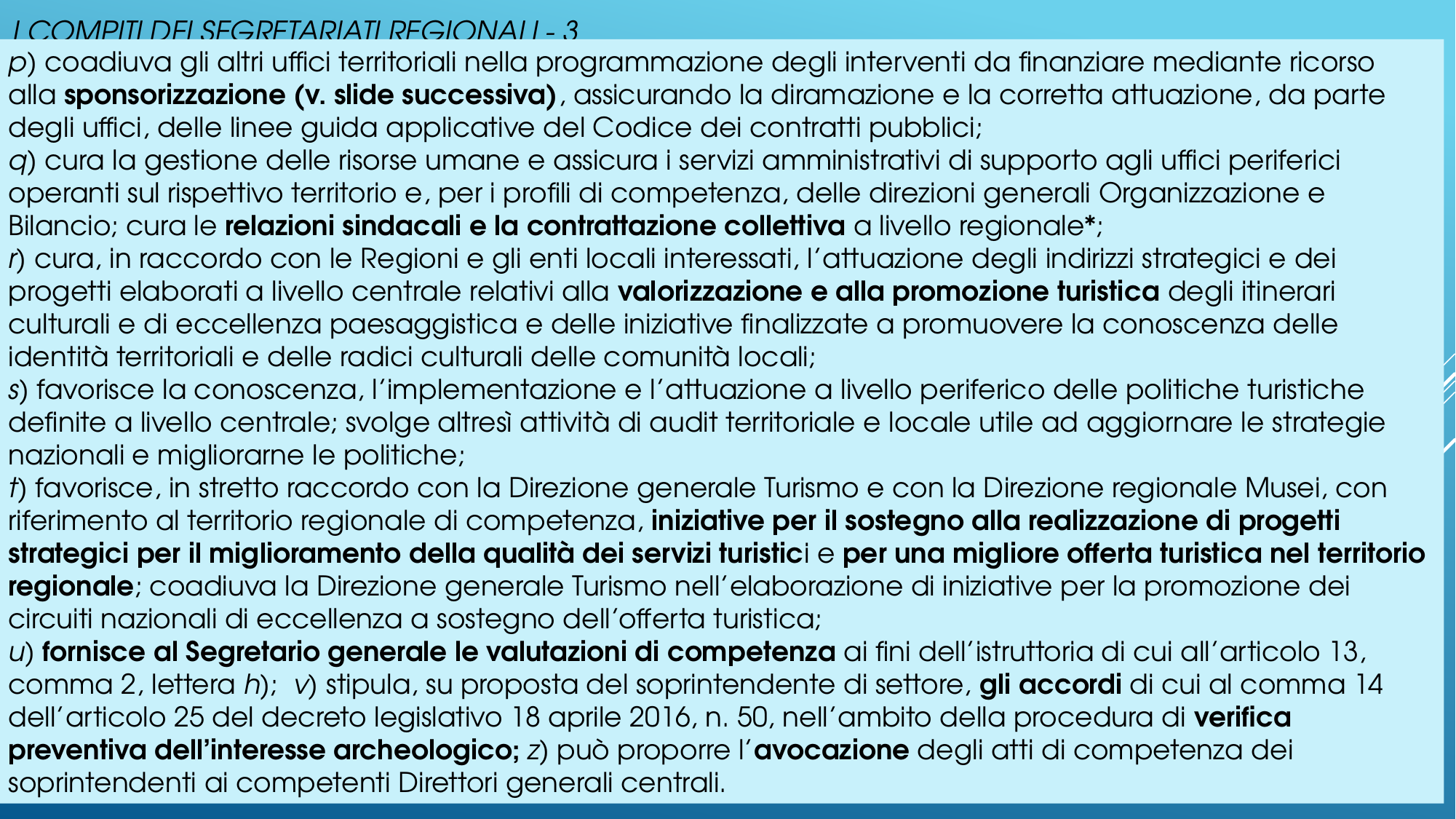

# I COMPITI DEI SEGRETARIATI REGIONALI - 3
p) coadiuva gli altri uffici territoriali nella programmazione degli interventi da finanziare mediante ricorso
alla sponsorizzazione (v. slide successiva), assicurando la diramazione e la corretta attuazione, da parte degli uffici, delle linee guida applicative del Codice dei contratti pubblici;
q) cura la gestione delle risorse umane e assicura i servizi amministrativi di supporto agli uffici periferici operanti sul rispettivo territorio e, per i profili di competenza, delle direzioni generali Organizzazione e Bilancio; cura le relazioni sindacali e la contrattazione collettiva a livello regionale*;
r) cura, in raccordo con le Regioni e gli enti locali interessati, l’attuazione degli indirizzi strategici e dei progetti elaborati a livello centrale relativi alla valorizzazione e alla promozione turistica degli itinerari culturali e di eccellenza paesaggistica e delle iniziative finalizzate a promuovere la conoscenza delle identità territoriali e delle radici culturali delle comunità locali;
s) favorisce la conoscenza, l’implementazione e l’attuazione a livello periferico delle politiche turistiche
definite a livello centrale; svolge altresì attività di audit territoriale e locale utile ad aggiornare le strategie nazionali e migliorarne le politiche;
t) favorisce, in stretto raccordo con la Direzione generale Turismo e con la Direzione regionale Musei, con riferimento al territorio regionale di competenza, iniziative per il sostegno alla realizzazione di progetti strategici per il miglioramento della qualità dei servizi turistici e per una migliore offerta turistica nel territorio regionale; coadiuva la Direzione generale Turismo nell’elaborazione di iniziative per la promozione dei circuiti nazionali di eccellenza a sostegno dell’offerta turistica;
u) fornisce al Segretario generale le valutazioni di competenza ai fini dell’istruttoria di cui all’articolo 13,
comma 2, lettera h);  v) stipula, su proposta del soprintendente di settore, gli accordi di cui al comma 14 dell’articolo 25 del decreto legislativo 18 aprile 2016, n. 50, nell’ambito della procedura di verifica preventiva dell’interesse archeologico; z) può proporre l’avocazione degli atti di competenza dei soprintendenti ai competenti Direttori generali centrali.